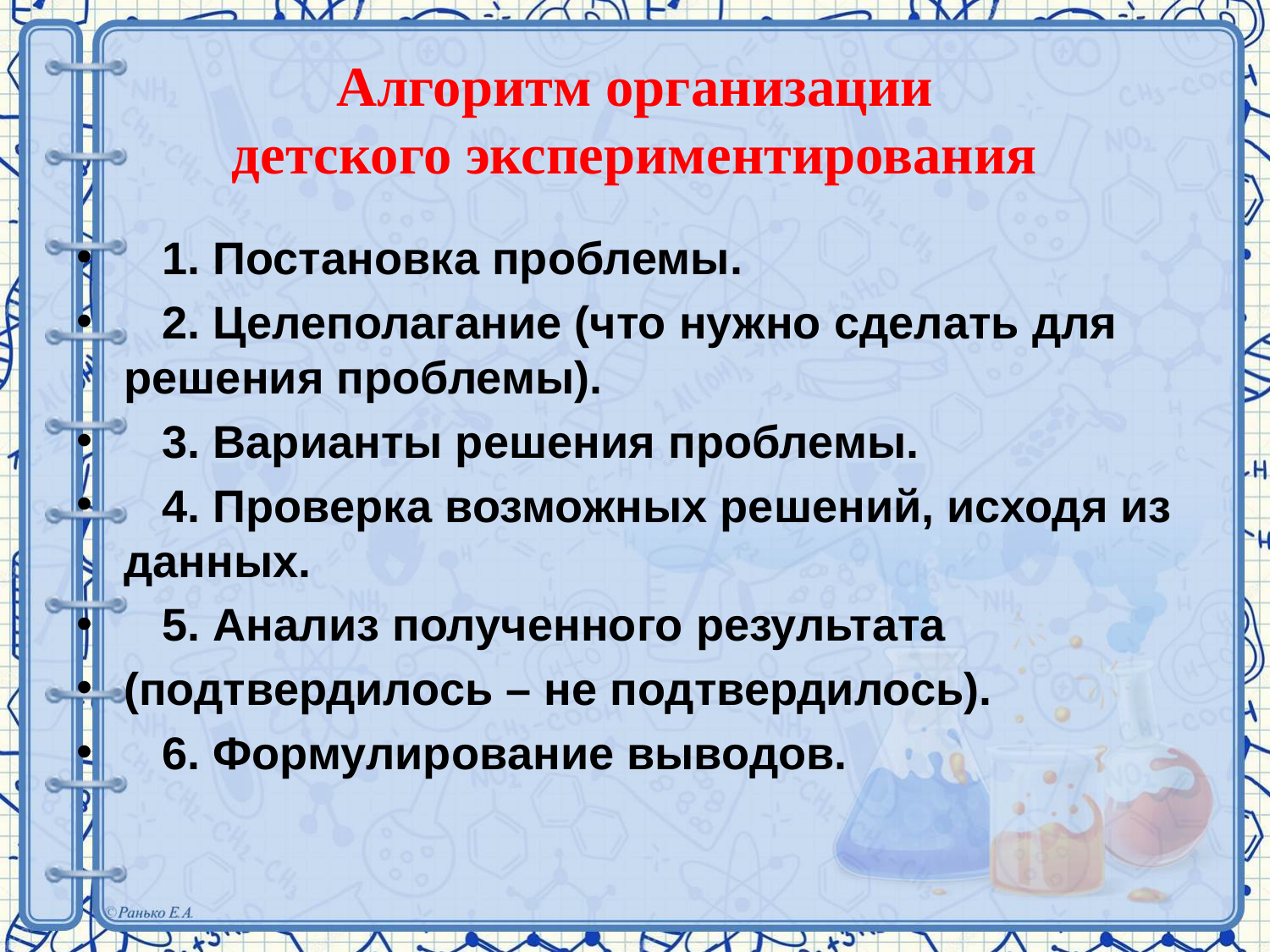

# Алгоритм организации детского экспериментирования
   1. Постановка проблемы.
   2. Целеполагание (что нужно сделать для решения проблемы).
   3. Варианты решения проблемы.
   4. Проверка возможных решений, исходя из данных.
   5. Анализ полученного результата
(подтвердилось – не подтвердилось).
   6. Формулирование выводов.